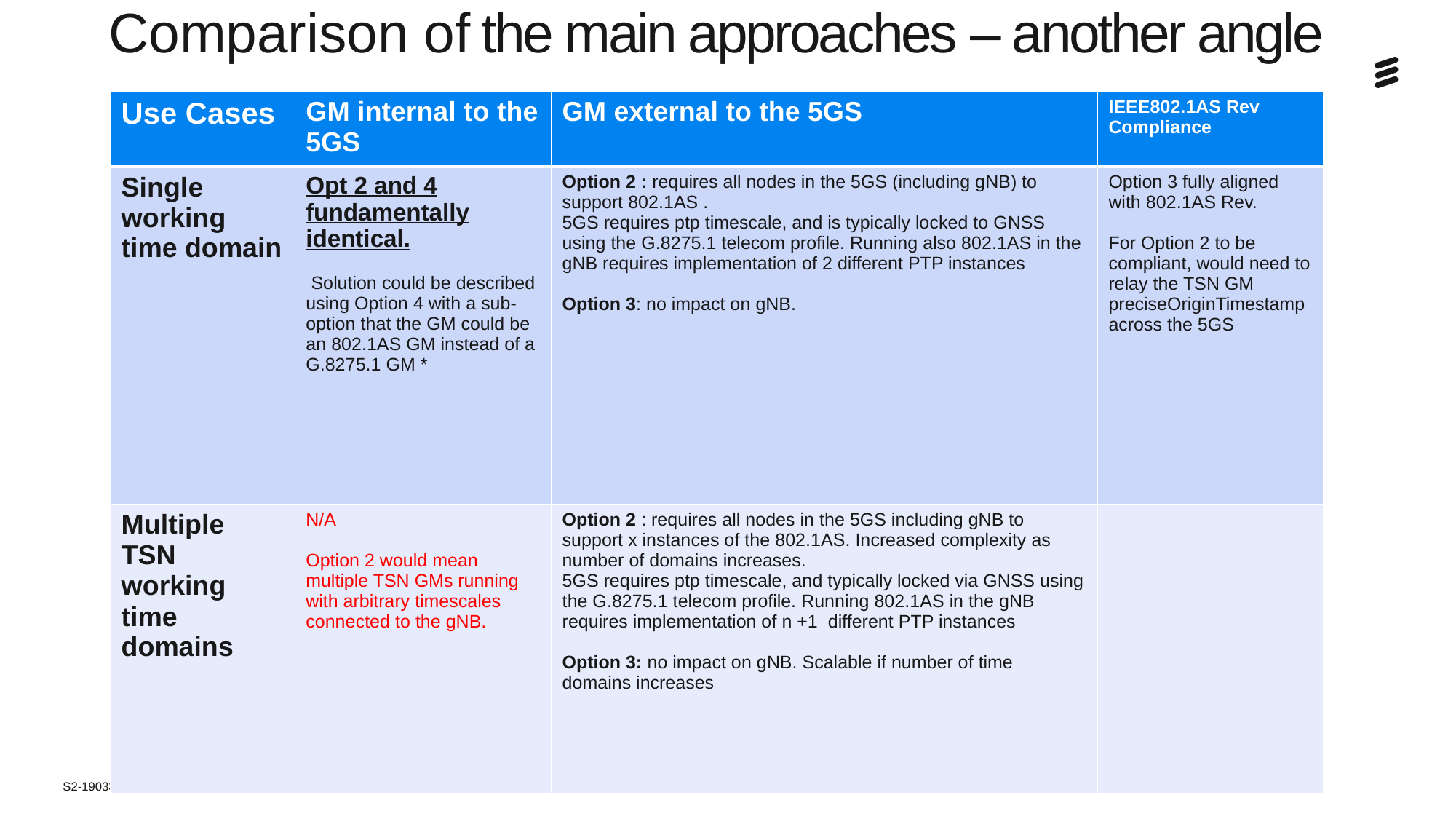

# Comparison of the main approaches – another angle
| Use Cases | GM internal to the 5GS | GM external to the 5GS | IEEE802.1AS Rev Compliance |
| --- | --- | --- | --- |
| Single working time domain | Opt 2 and 4 fundamentally identical. Solution could be described using Option 4 with a sub-option that the GM could be an 802.1AS GM instead of a G.8275.1 GM \* | Option 2 : requires all nodes in the 5GS (including gNB) to support 802.1AS . 5GS requires ptp timescale, and is typically locked to GNSS using the G.8275.1 telecom profile. Running also 802.1AS in the gNB requires implementation of 2 different PTP instances Option 3: no impact on gNB. | Option 3 fully aligned with 802.1AS Rev. For Option 2 to be compliant, would need to relay the TSN GM preciseOriginTimestamp across the 5GS |
| Multiple TSN working time domains | N/A Option 2 would mean multiple TSN GMs running with arbitrary timescales connected to the gNB. | Option 2 : requires all nodes in the 5GS including gNB to support x instances of the 802.1AS. Increased complexity as number of domains increases. 5GS requires ptp timescale, and typically locked via GNSS using the G.8275.1 telecom profile. Running 802.1AS in the gNB requires implementation of n +1 different PTP instances Option 3: no impact on gNB. Scalable if number of time domains increases |  |